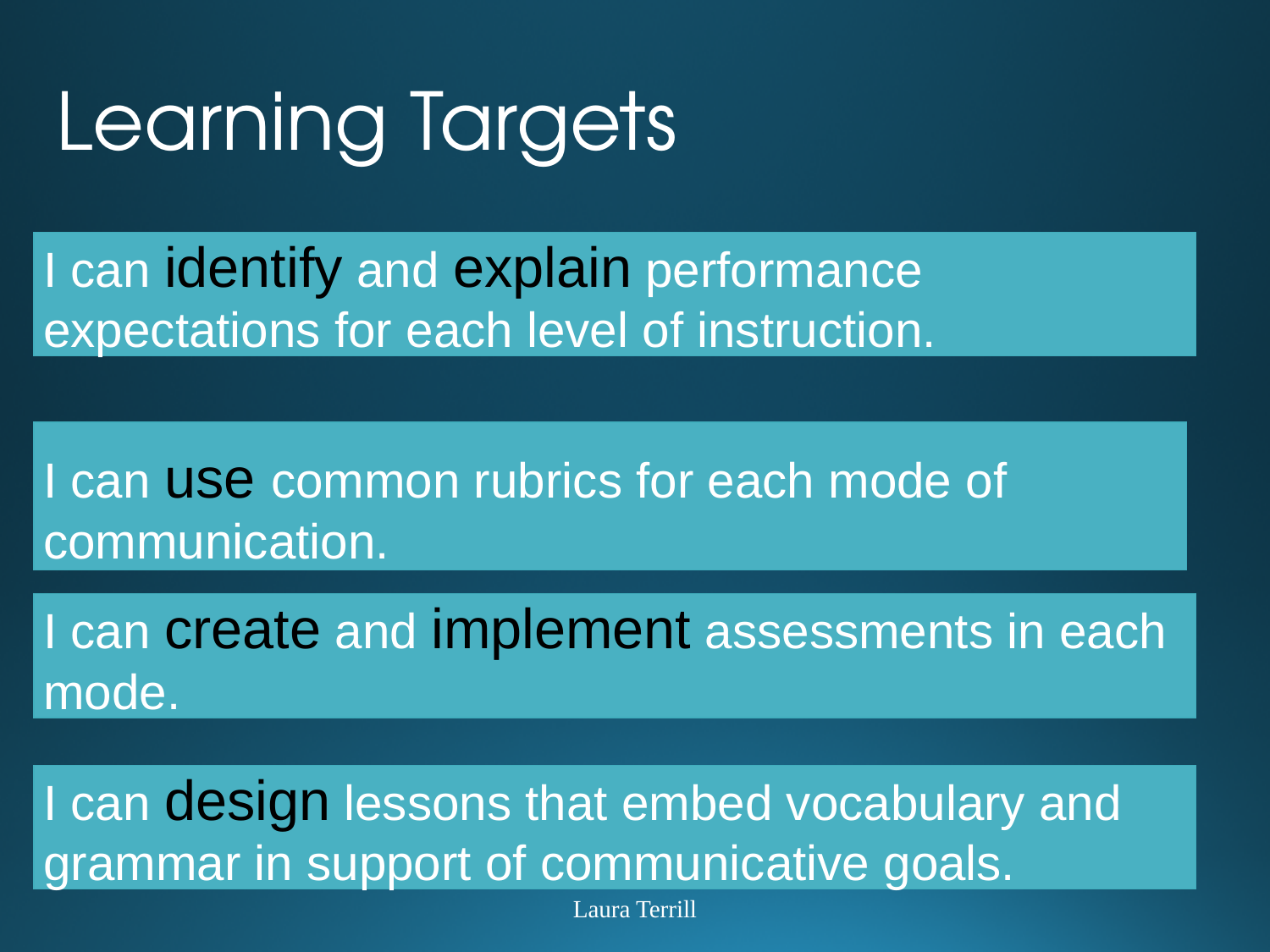

# Learning Targets
I can identify and explain performance expectations for each level of instruction.

I can use common rubrics for each mode of communication.
I can create and implement assessments in each mode.
I can design lessons that embed vocabulary and grammar in support of communicative goals.
Laura Terrill